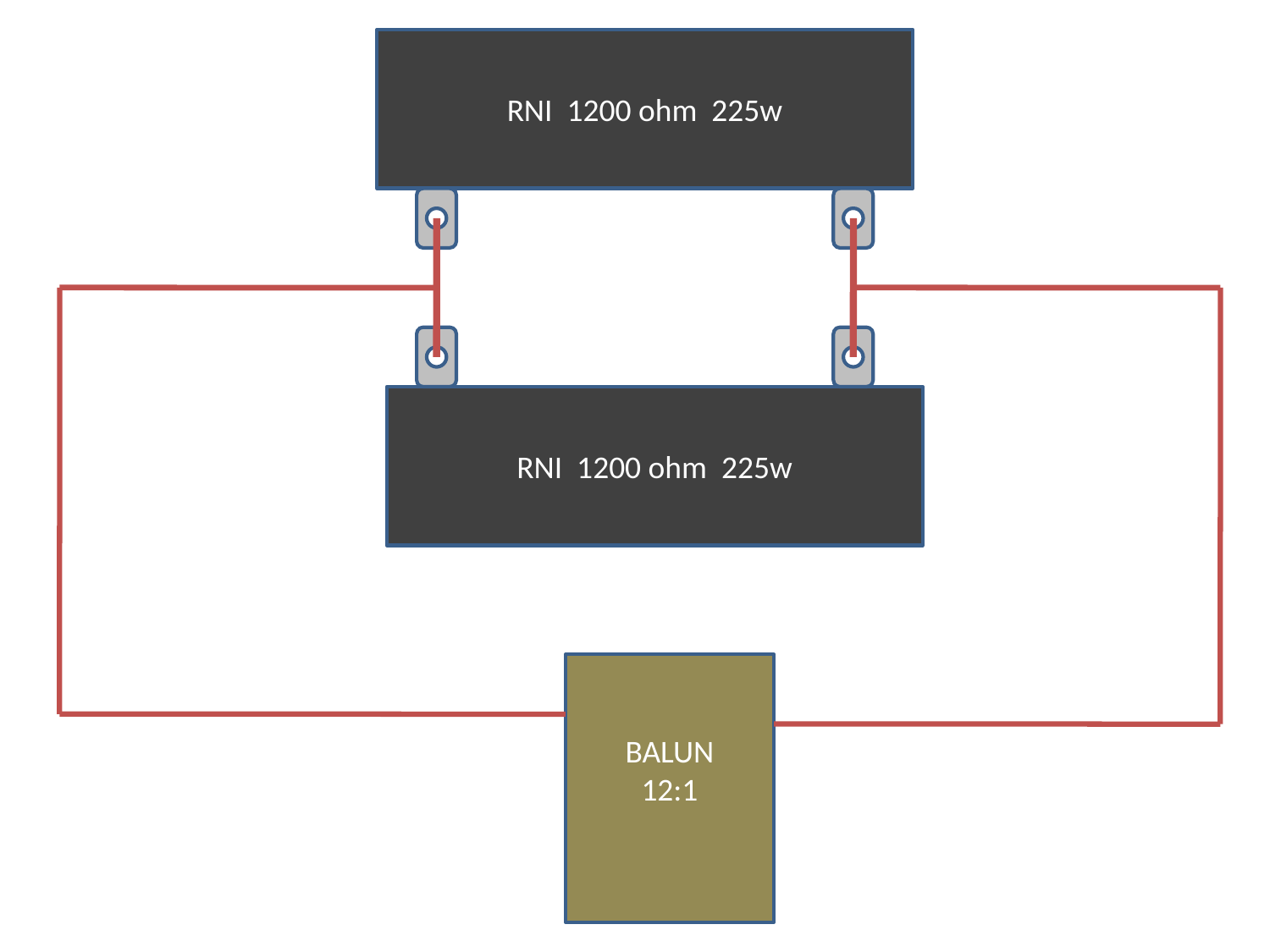

RNI  1200 ohm  225w

RNI  1200 ohm  225w
BALUN
12:1